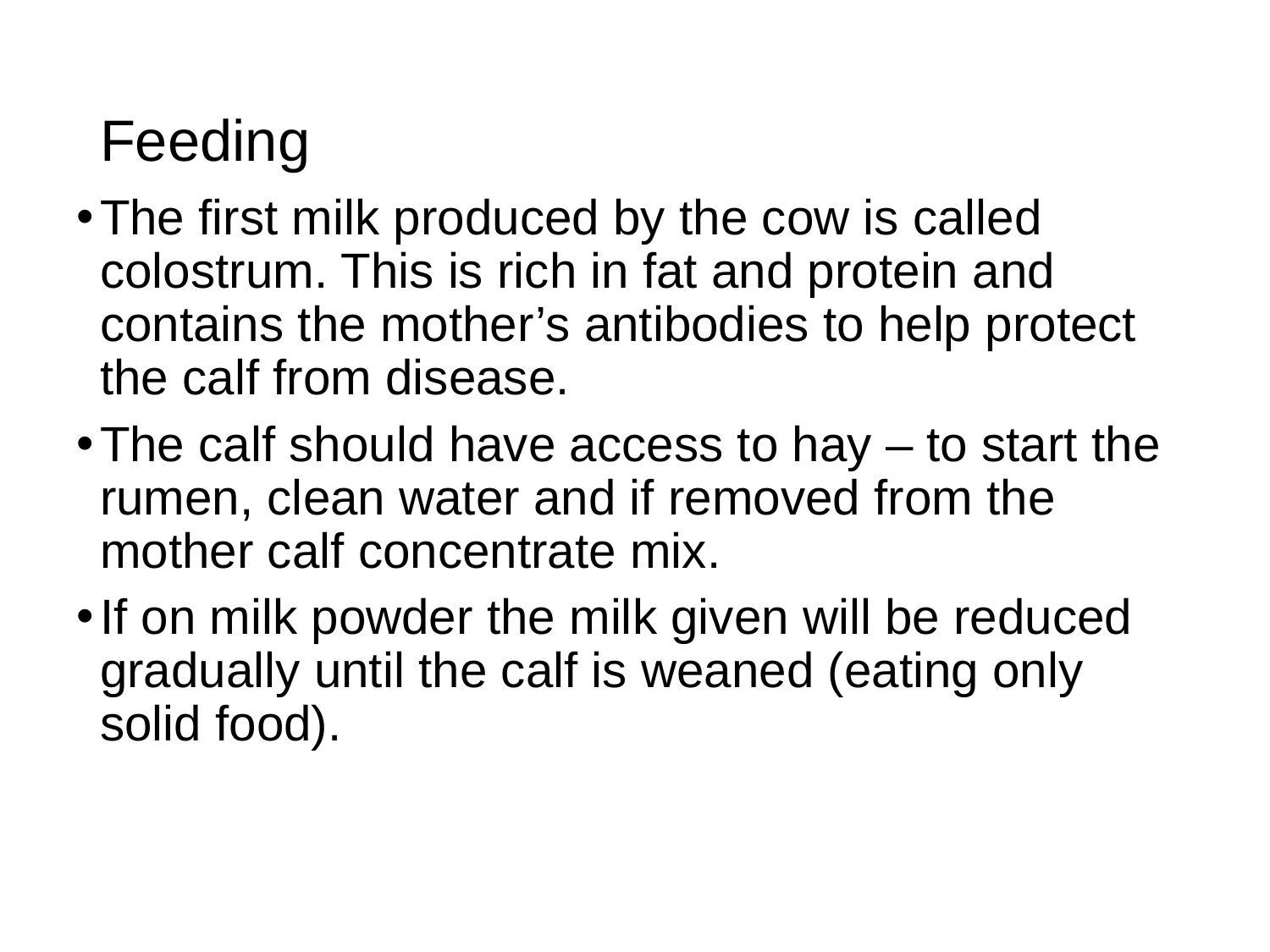

# Feeding
The first milk produced by the cow is called colostrum. This is rich in fat and protein and contains the mother’s antibodies to help protect the calf from disease.
The calf should have access to hay – to start the rumen, clean water and if removed from the mother calf concentrate mix.
If on milk powder the milk given will be reduced gradually until the calf is weaned (eating only solid food).